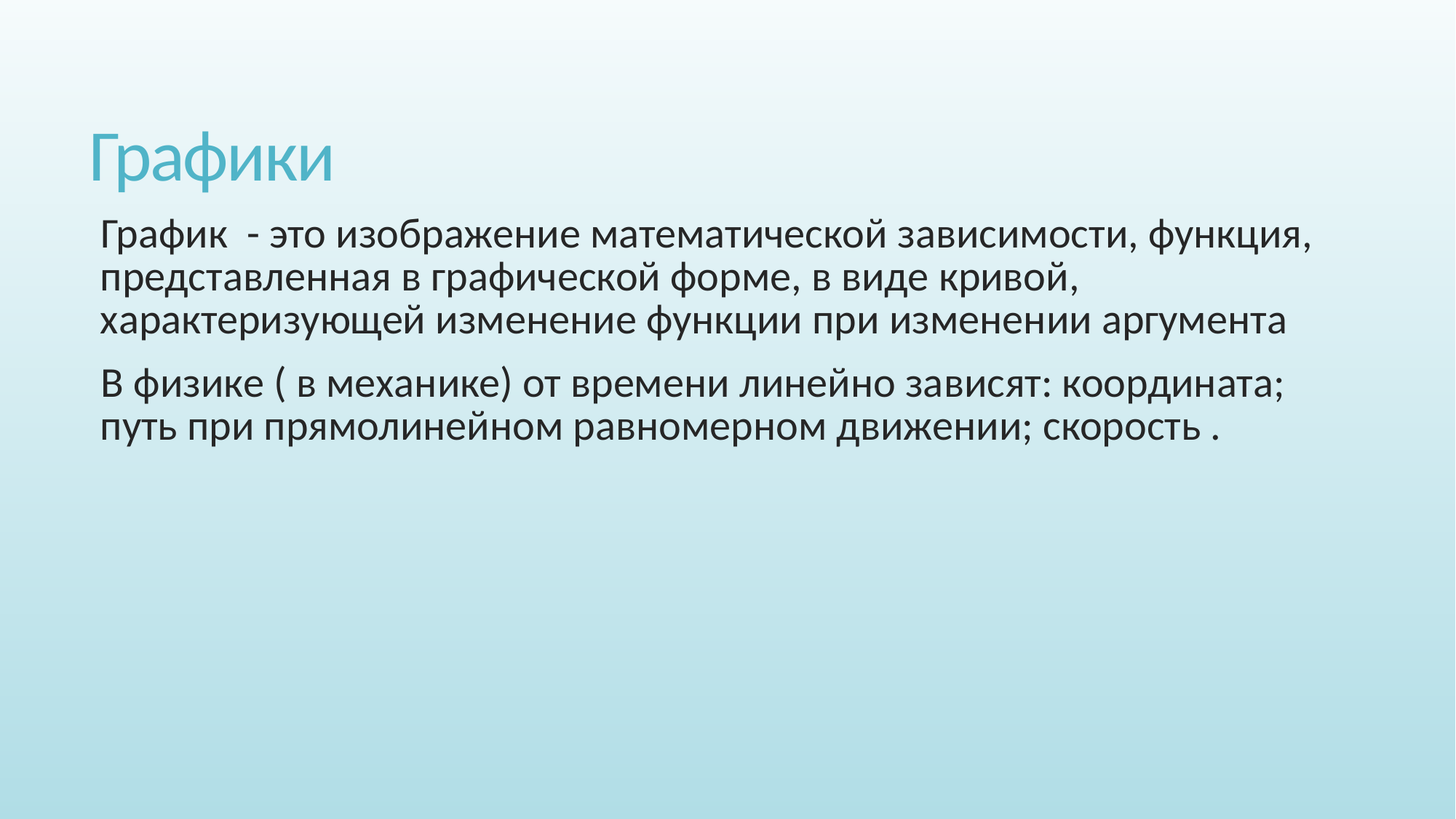

# Графики
График  - это изображение математической зависимости, функция, представленная в графической форме, в виде кривой, характеризующей изменение функции при изменении аргумента
В физике ( в механике) от времени линейно зависят: координата; путь при прямолинейном равномерном движении; скорость .